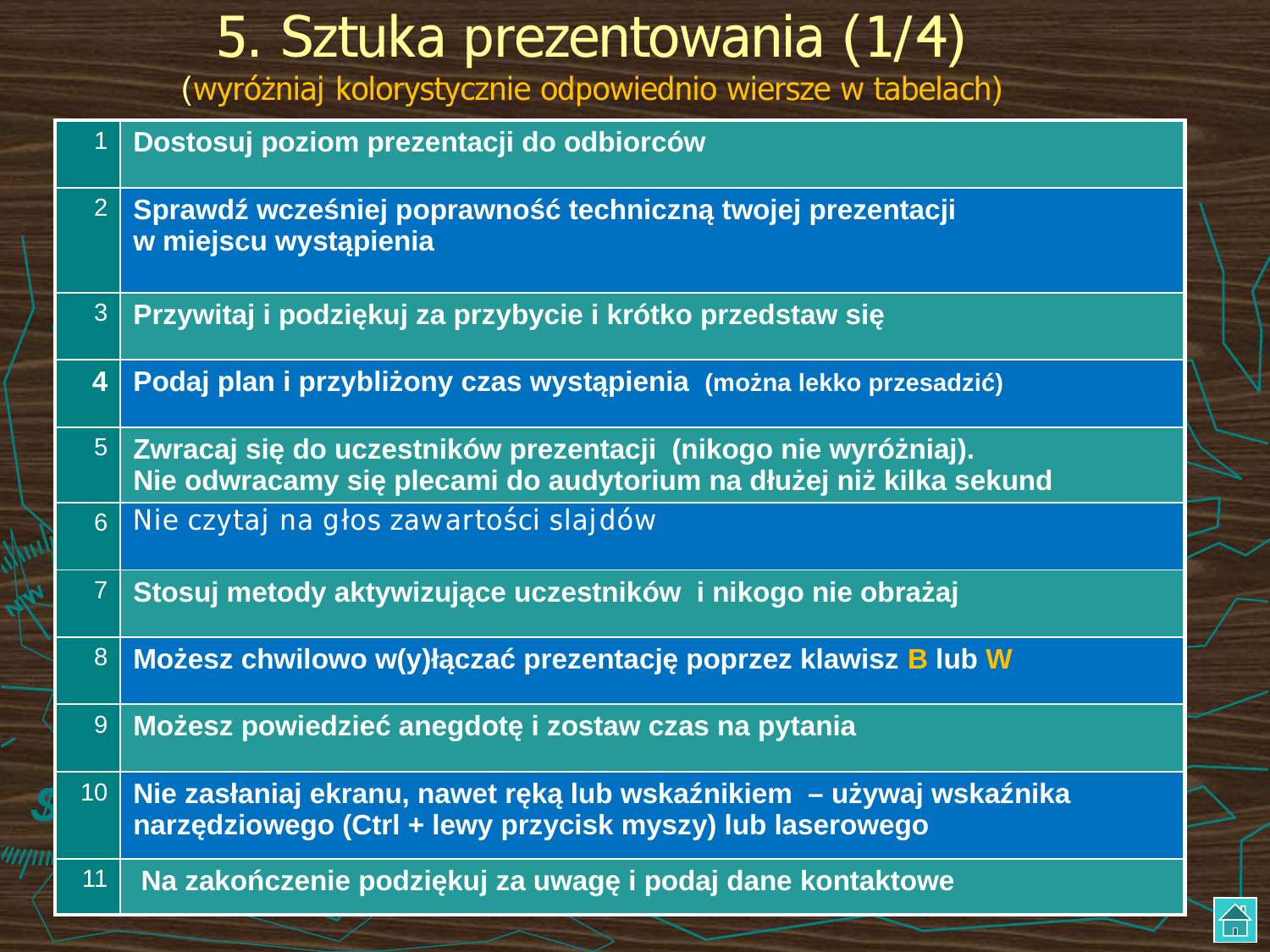

5. Sztuka prezentowania (1/4)
(wyróżniaj kolorystycznie odpowiednio wiersze w tabelach)
| 1 | Dostosuj poziom prezentacji do odbiorców |
| --- | --- |
| 2 | Sprawdź wcześniej poprawność techniczną twojej prezentacji w miejscu wystąpienia |
| 3 | Przywitaj i podziękuj za przybycie i krótko przedstaw się |
| 4 | Podaj plan i przybliżony czas wystąpienia (można lekko przesadzić) |
| 5 | Zwracaj się do uczestników prezentacji (nikogo nie wyróżniaj). Nie odwracamy się plecami do audytorium na dłużej niż kilka sekund |
| 6 | Nie czytaj na głos zawartości slajdów |
| 7 | Stosuj metody aktywizujące uczestników i nikogo nie obrażaj |
| 8 | Możesz chwilowo w(y)łączać prezentację poprzez klawisz B lub W |
| 9 | Możesz powiedzieć anegdotę i zostaw czas na pytania |
| 10 | Nie zasłaniaj ekranu, nawet ręką lub wskaźnikiem – używaj wskaźnika narzędziowego (Ctrl + lewy przycisk myszy) lub laserowego |
| 11 | Na zakończenie podziękuj za uwagę i podaj dane kontaktowe |